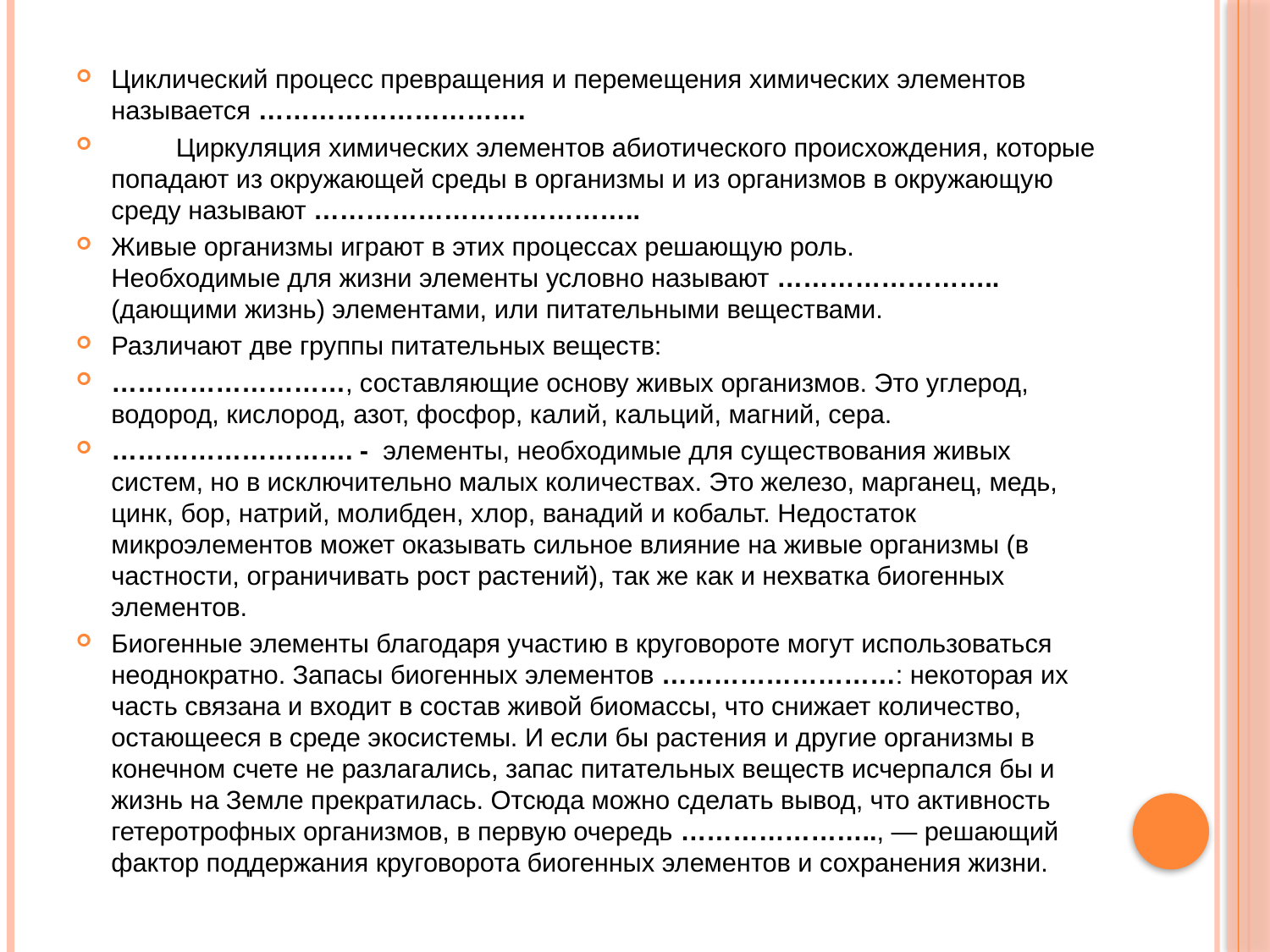

Циклический процесс превращения и перемещения химических элементов называется ………………………….
         Циркуляция химических элементов абиотического происхождения, которые попадают из окружающей среды в организмы и из организмов в окружающую среду называют ………………………………..
Живые организмы играют в этих процессах решающую роль.
Необходимые для жизни элементы условно называют …………………….. (дающими жизнь) элементами, или питательными веществами.
Различают две группы питательных веществ:
………………………, составляющие основу живых организмов. Это углерод, водород, кислород, азот, фосфор, калий, кальций, магний, сера.
………………………. -  элементы, необходимые для существования живых систем, но в исключительно малых количествах. Это железо, марганец, медь, цинк, бор, натрий, молибден, хлор, ванадий и кобальт. Недостаток микроэлементов может оказывать сильное влияние на живые организмы (в частности, ограничивать рост растений), так же как и нехватка биогенных элементов.
Биогенные элементы благодаря участию в круговороте могут использоваться неоднократно. Запасы биогенных элементов ………………………: некоторая их часть связана и входит в состав живой биомассы, что снижает количество, остающееся в среде экосистемы. И если бы растения и другие организмы в конечном счете не разлагались, запас питательных веществ исчерпался бы и жизнь на Земле прекратилась. Отсюда можно сделать вывод, что активность гетеротрофных организмов, в первую очередь ………………….., — решающий фактор поддержания круговорота биогенных элементов и сохранения жизни.